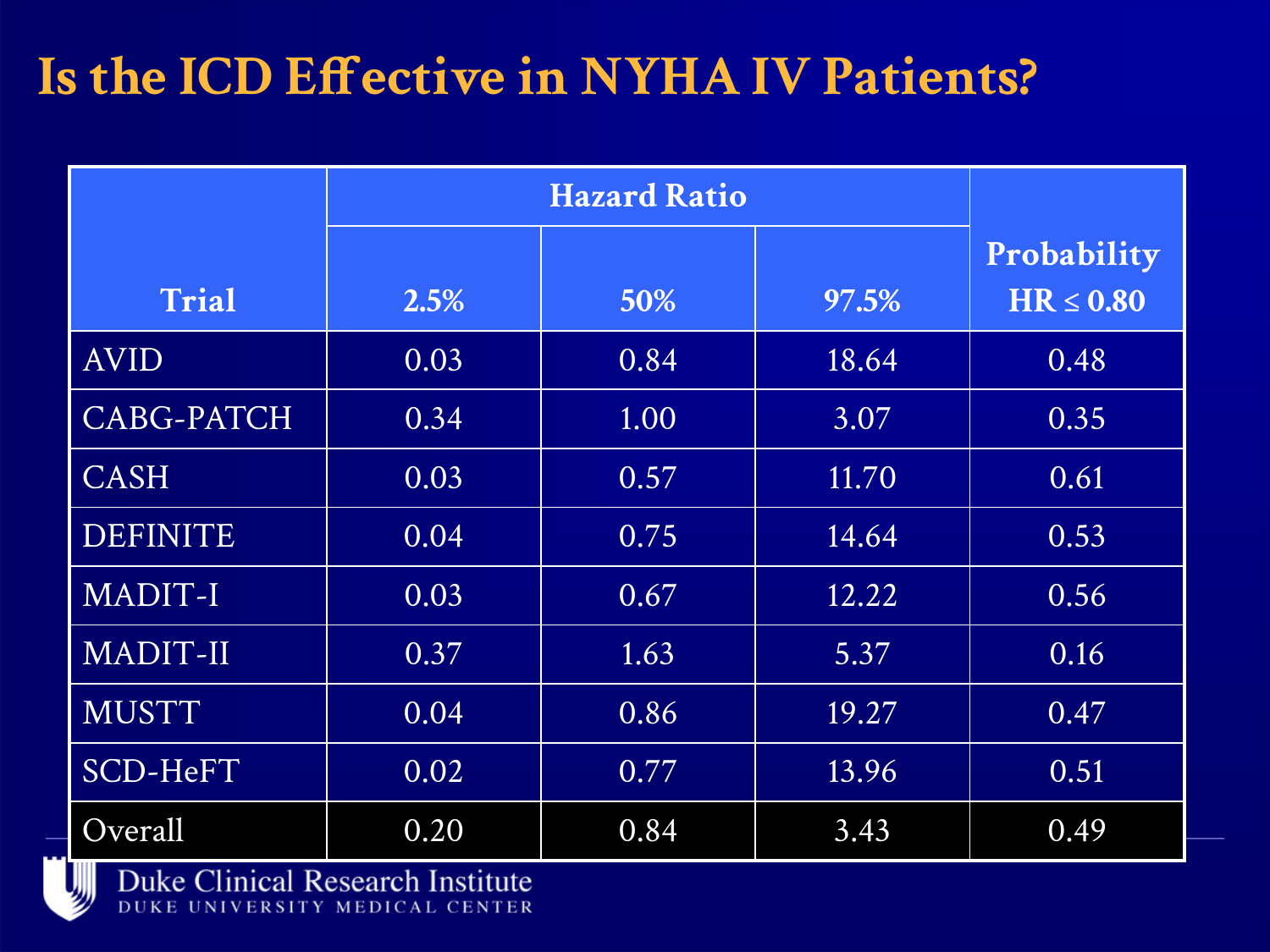

Is the ICD Effective in NYHA IV Patients?
| Trial | Hazard Ratio |  |  | Probability HR ≤ 0.80 |
| --- | --- | --- | --- | --- |
|  | 2.5% | 50% | 97.5% |  |
| AVID | 0.03 | 0.84 | 18.64 | 0.48 |
| CABG-PATCH | 0.34 | 1.00 | 3.07 | 0.35 |
| CASH | 0.03 | 0.57 | 11.70 | 0.61 |
| DEFINITE | 0.04 | 0.75 | 14.64 | 0.53 |
| MADIT-I | 0.03 | 0.67 | 12.22 | 0.56 |
| MADIT-II | 0.37 | 1.63 | 5.37 | 0.16 |
| MUSTT | 0.04 | 0.86 | 19.27 | 0.47 |
| SCD-HeFT | 0.02 | 0.77 | 13.96 | 0.51 |
| Overall | 0.20 | 0.84 | 3.43 | 0.49 |